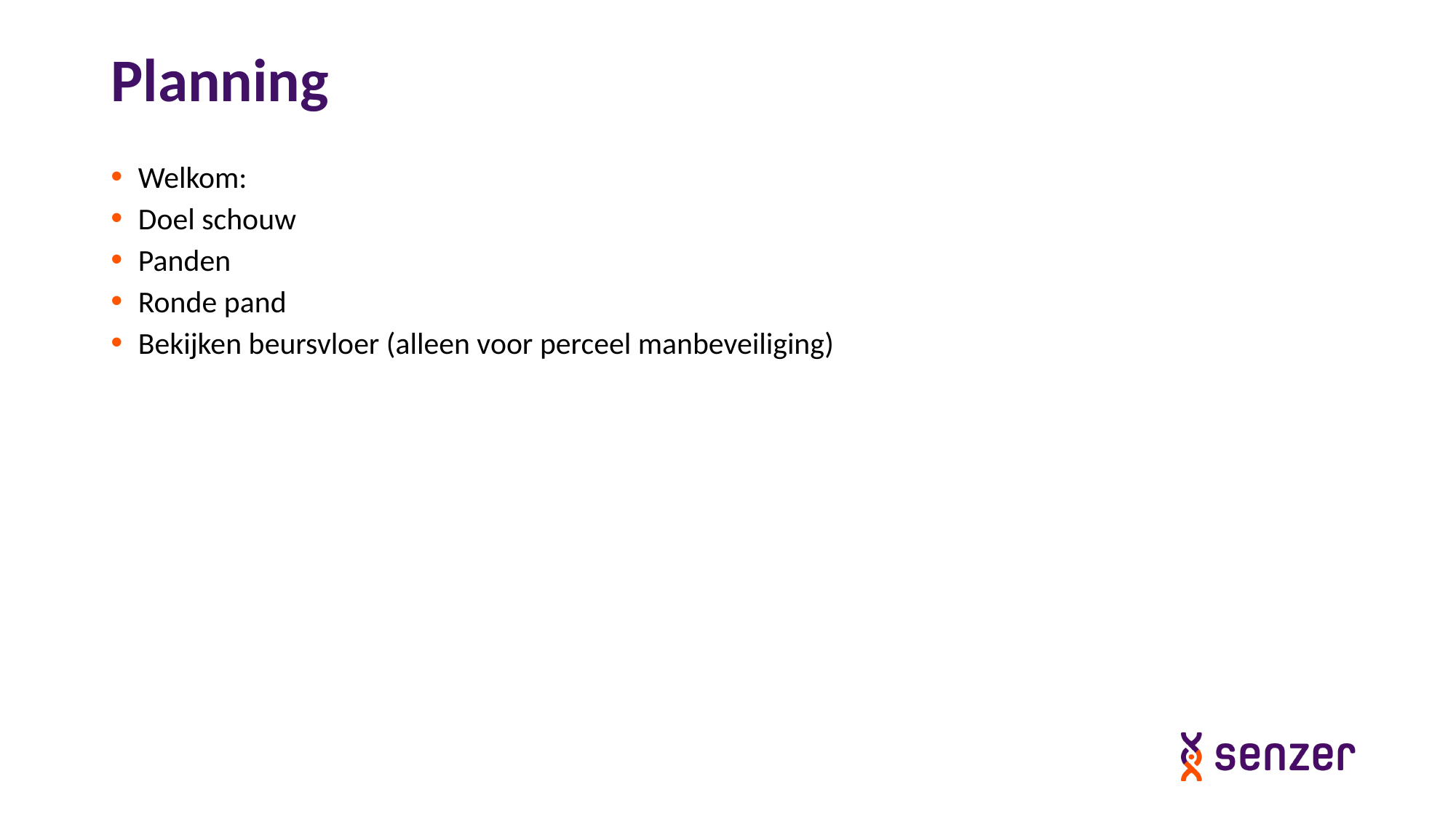

# Planning
Welkom:
Doel schouw
Panden
Ronde pand
Bekijken beursvloer (alleen voor perceel manbeveiliging)